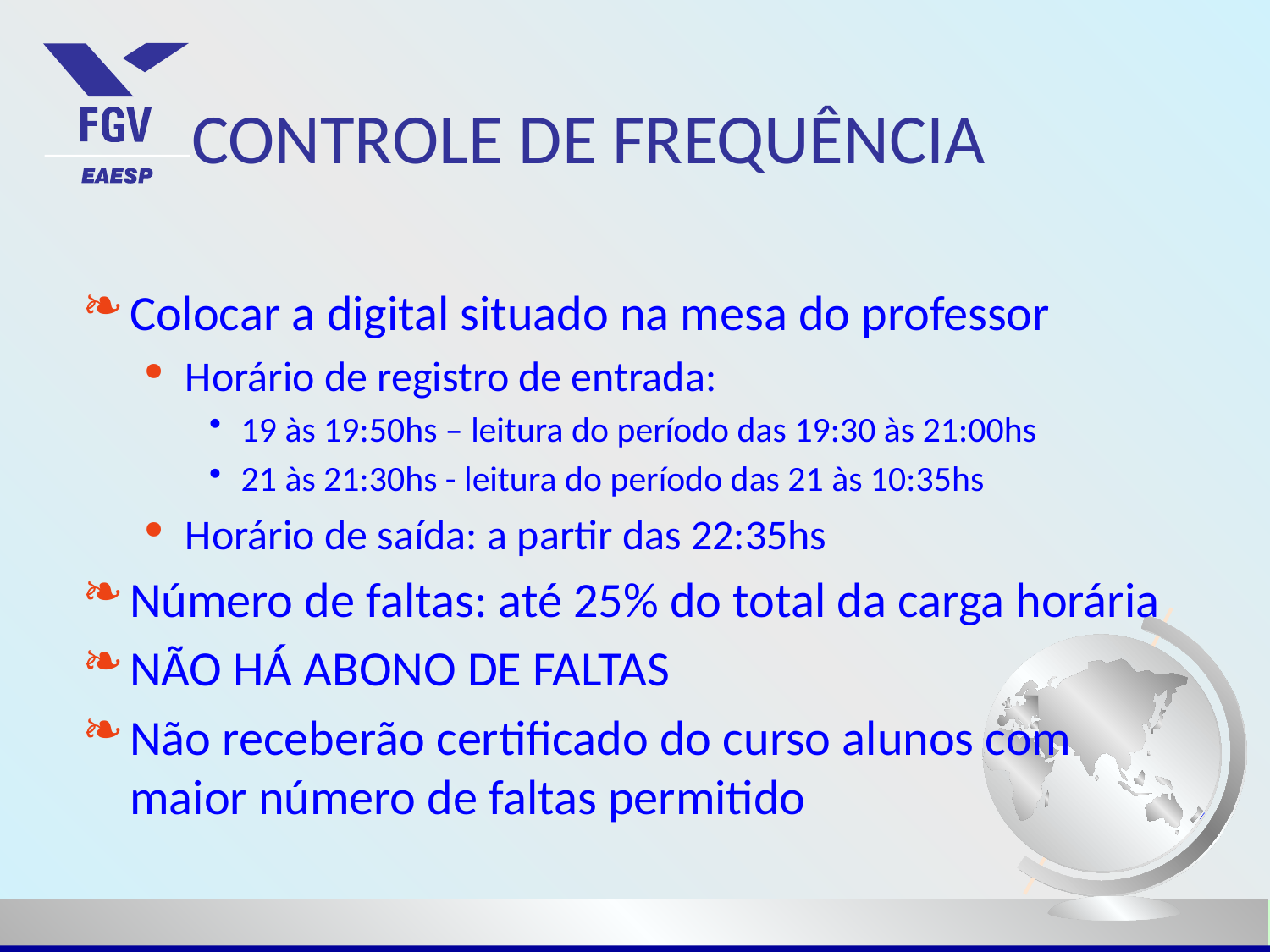

# CONTROLE DE FREQUÊNCIA
Colocar a digital situado na mesa do professor
Horário de registro de entrada:
19 às 19:50hs – leitura do período das 19:30 às 21:00hs
21 às 21:30hs - leitura do período das 21 às 10:35hs
Horário de saída: a partir das 22:35hs
Número de faltas: até 25% do total da carga horária
NÃO HÁ ABONO DE FALTAS
Não receberão certificado do curso alunos com maior número de faltas permitido